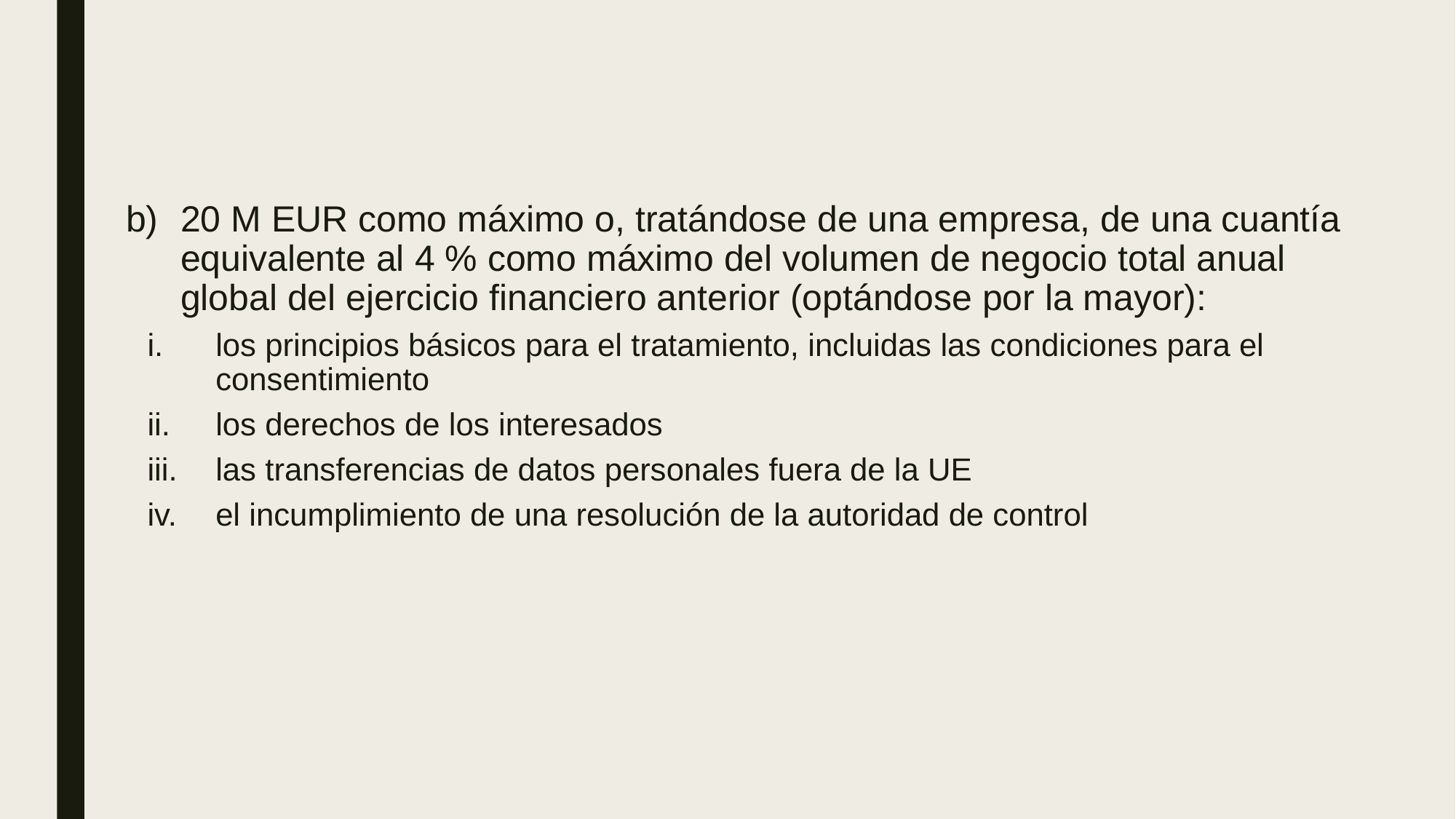

#
20 M EUR como máximo o, tratándose de una empresa, de una cuantía equivalente al 4 % como máximo del volumen de negocio total anual global del ejercicio financiero anterior (optándose por la mayor):
los principios básicos para el tratamiento, incluidas las condiciones para el consentimiento
los derechos de los interesados
las transferencias de datos personales fuera de la UE
el incumplimiento de una resolución de la autoridad de control